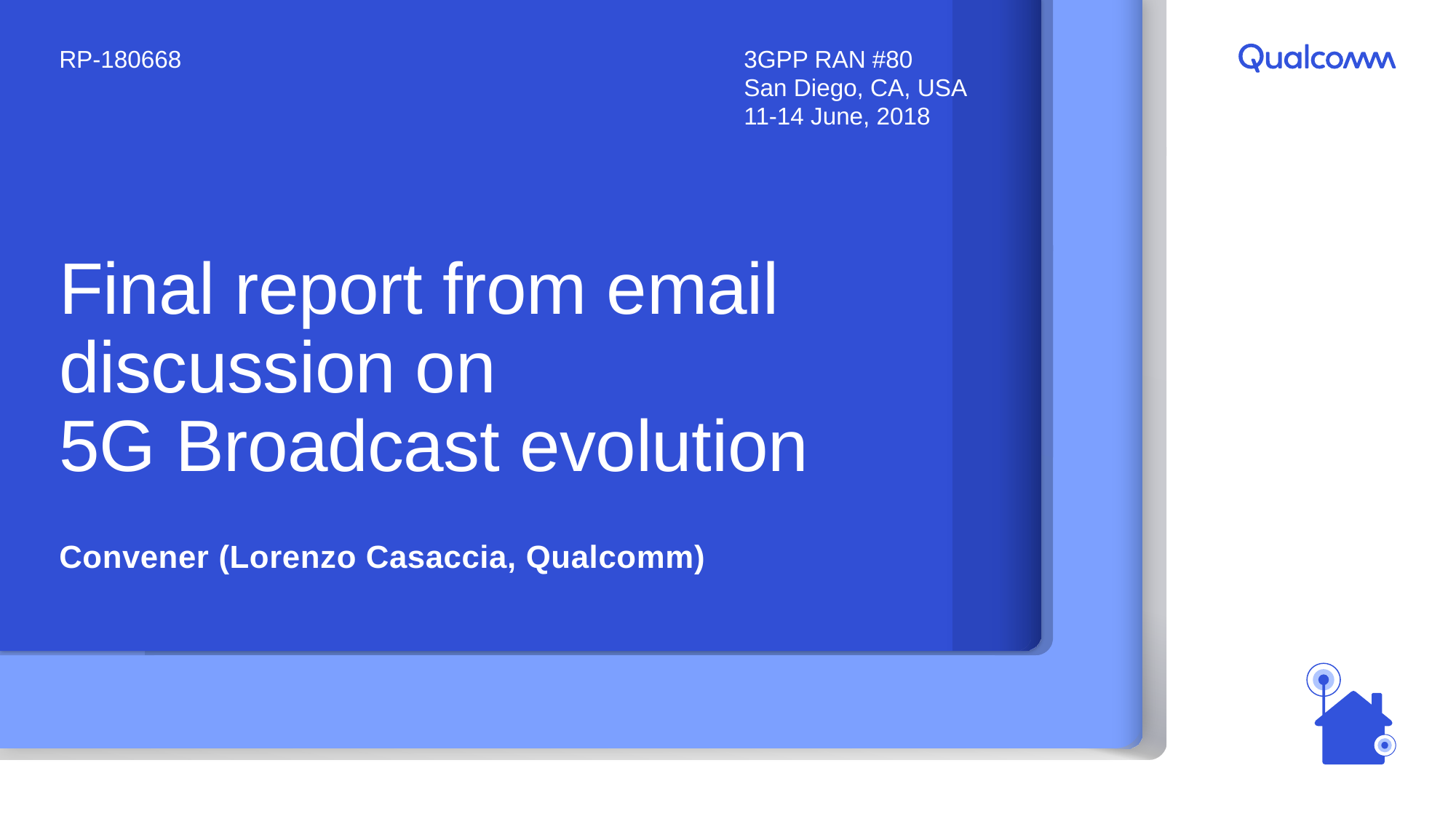

3GPP RAN #80
San Diego, CA, USA
11-14 June, 2018

RP-180668
# Final report from email discussion on 5G Broadcast evolution
Convener (Lorenzo Casaccia, Qualcomm)